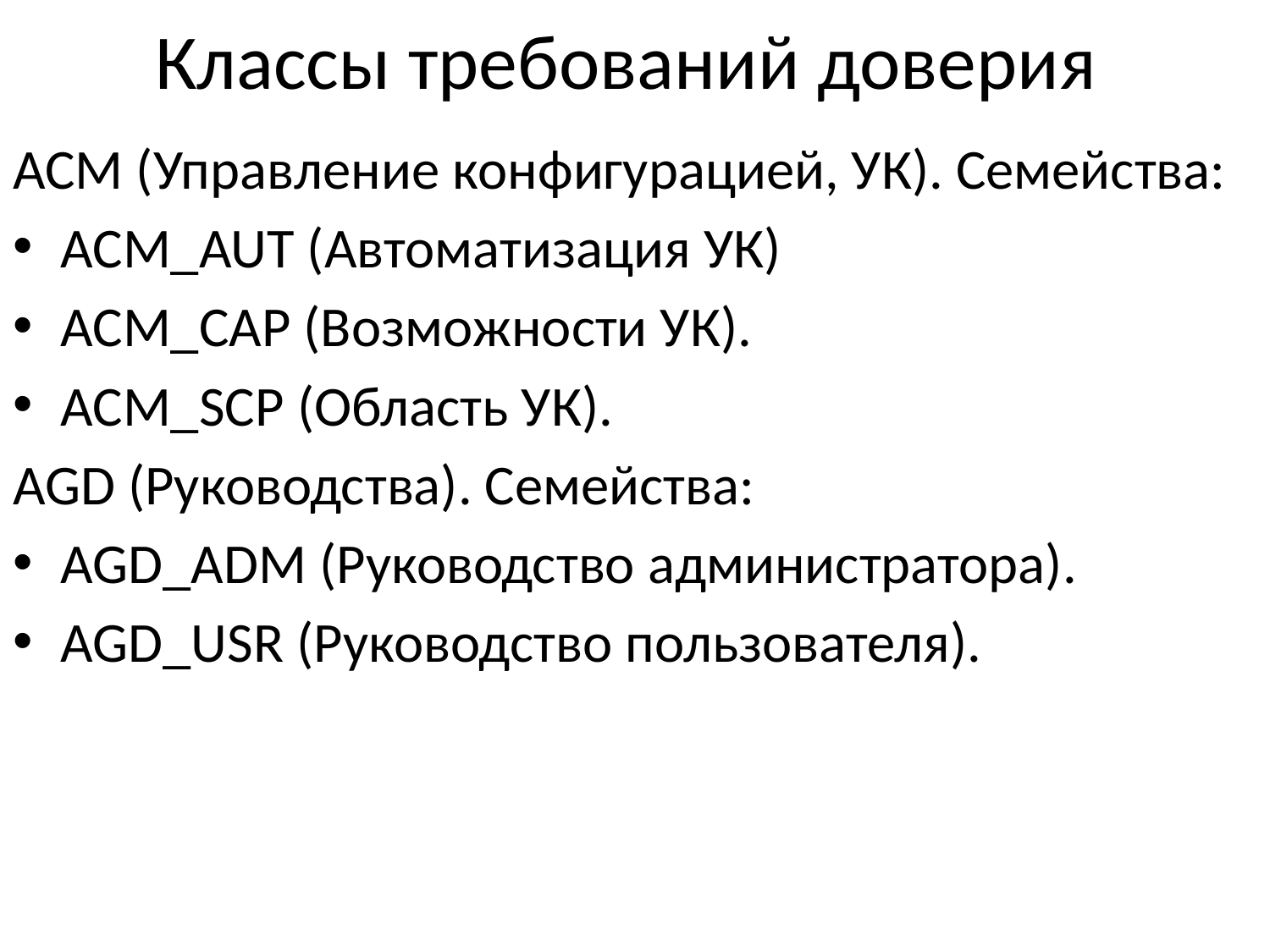

# Классы требований доверия
ACM (Управление конфигурацией, УК). Семейства:
ACM_AUT (Автоматизация УК)
ACM_CAP (Возможности УК).
ACM_SCP (Область УК).
AGD (Руководства). Семейства:
AGD_ADM (Руководство администратора).
AGD_USR (Руководство пользователя).